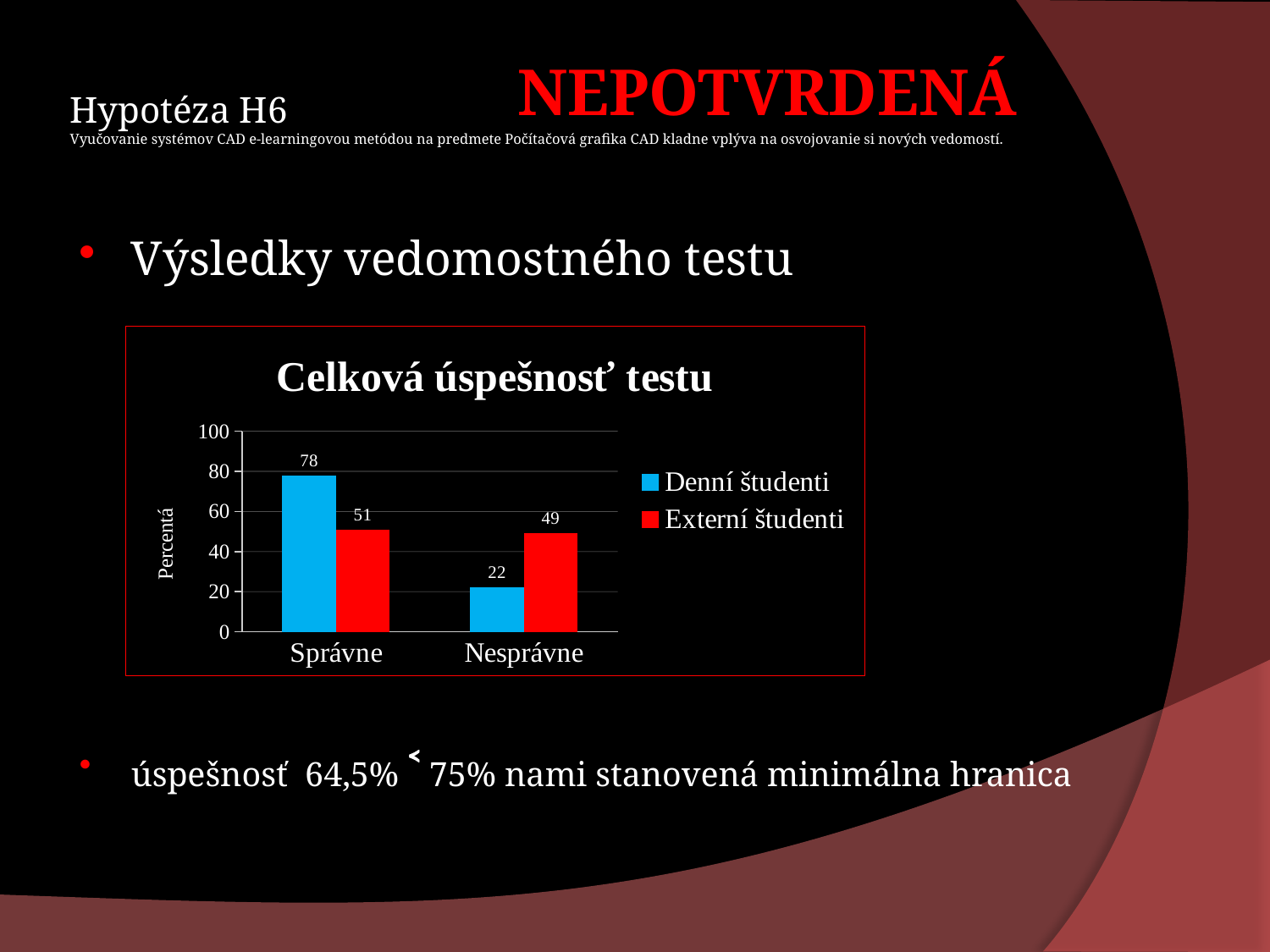

# Hypotéza H6 Vyučovanie systémov CAD e-learningovou metódou na predmete Počítačová grafika CAD kladne vplýva na osvojovanie si nových vedomostí.
NEPOTVRDENÁ
Výsledky vedomostného testu

úspešnosť  64,5% ˂ 75% nami stanovená minimálna hranica

### Chart: Celková úspešnosť testu

| Category |  |  |
|---|---|---|
| Správne | 77.77777777777766 | 50.8 |
| Nesprávne | 22.222222222221184 | 49.2 |